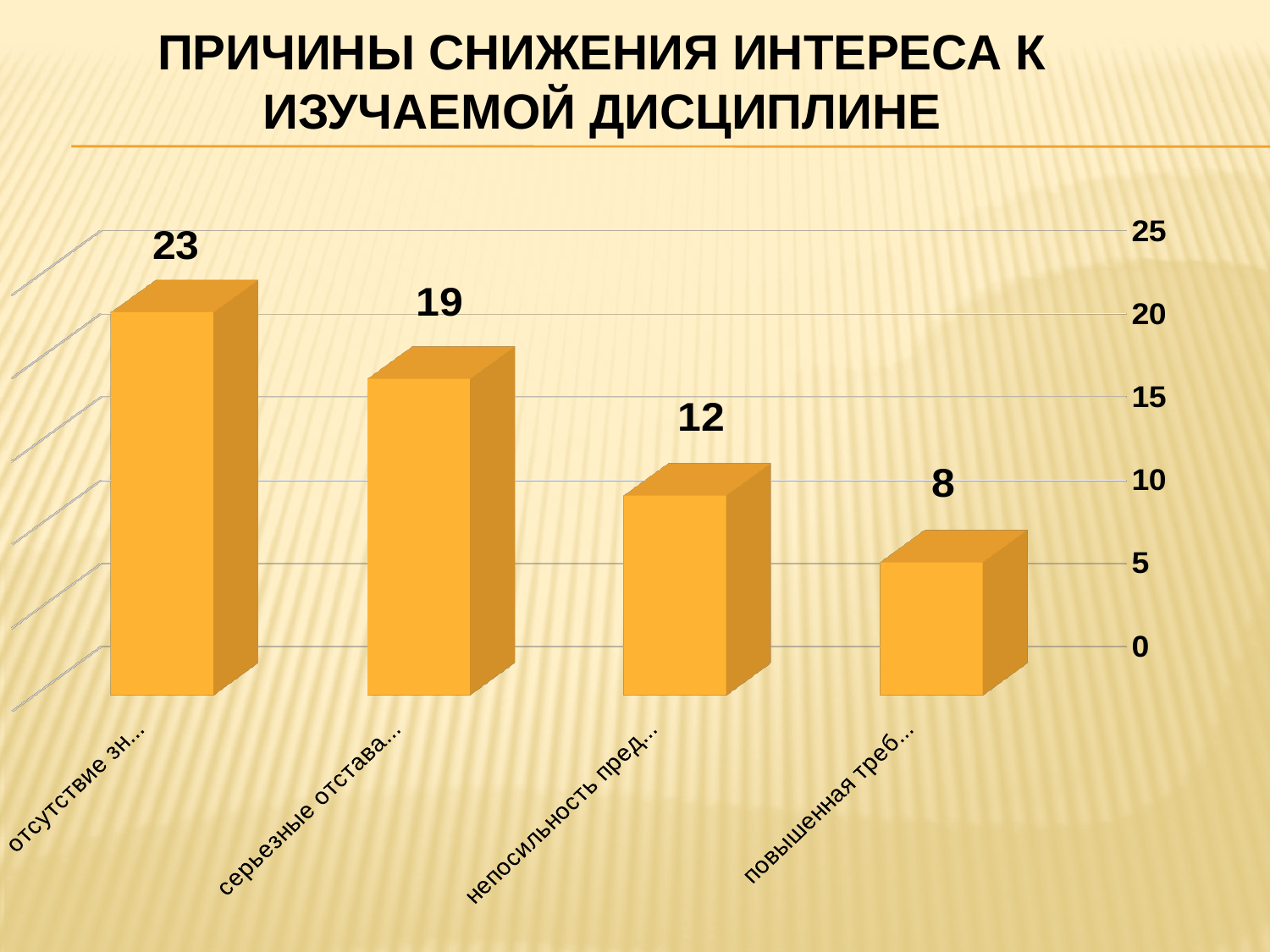

# Причины снижения интереса к изучаемой дисциплине

[unsupported chart]